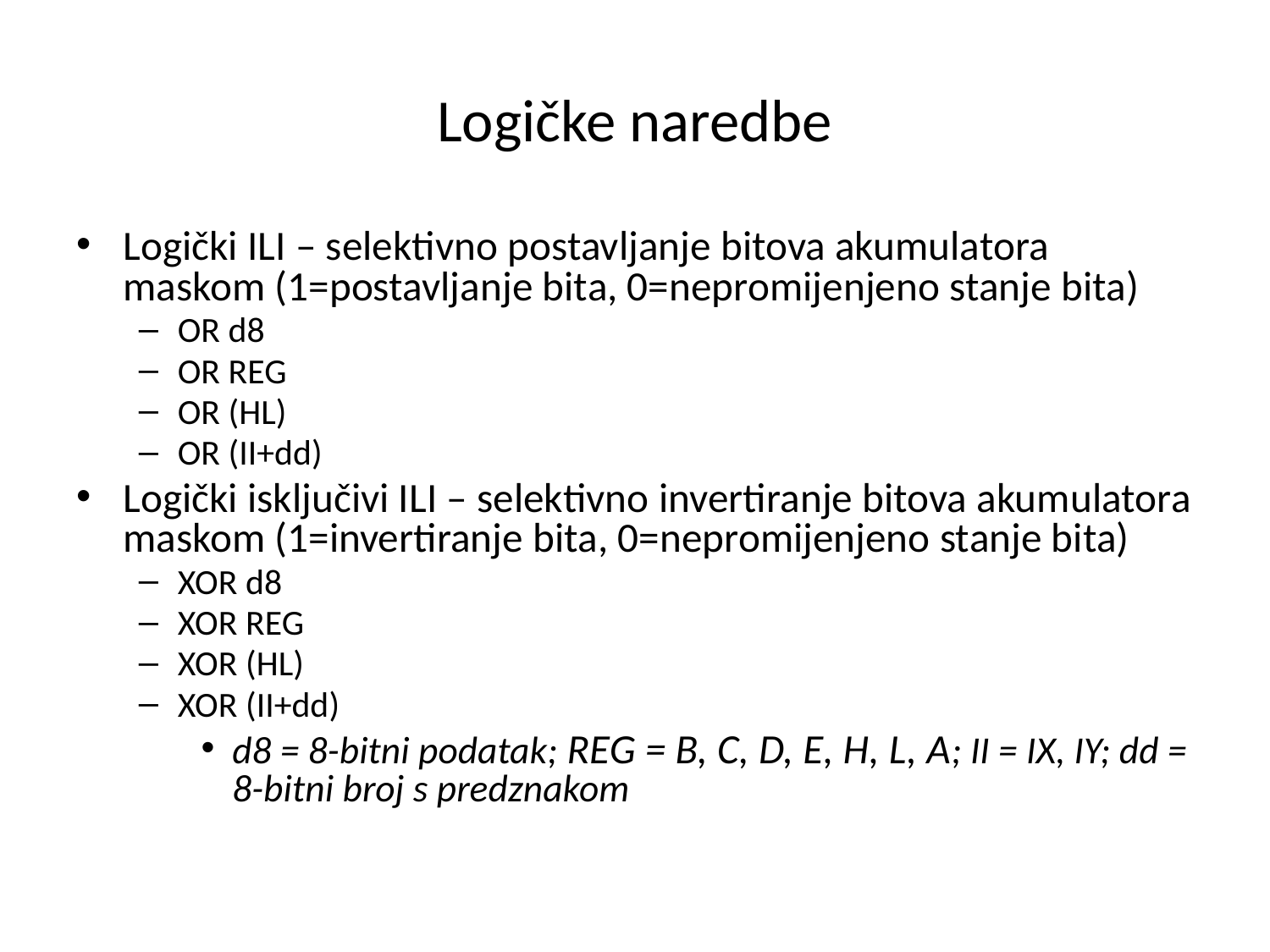

# Logičke naredbe
Logički ILI – selektivno postavljanje bitova akumulatora maskom (1=postavljanje bita, 0=nepromijenjeno stanje bita)
OR d8
OR REG
OR (HL)
OR (II+dd)
Logički isključivi ILI – selektivno invertiranje bitova akumulatora maskom (1=invertiranje bita, 0=nepromijenjeno stanje bita)
XOR d8
XOR REG
XOR (HL)
XOR (II+dd)
d8 = 8-bitni podatak; REG = B, C, D, E, H, L, A; II = IX, IY; dd = 8-bitni broj s predznakom